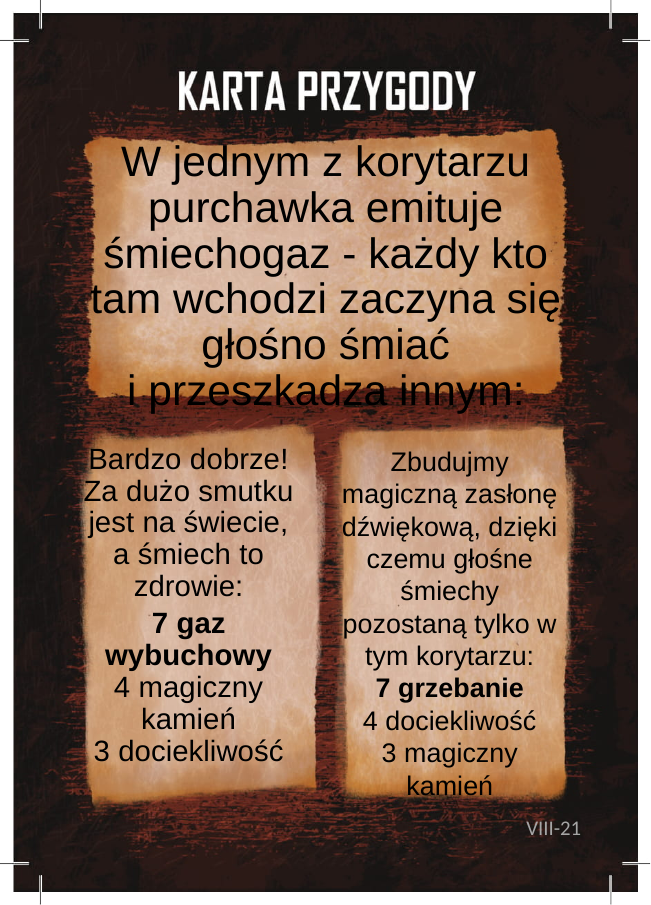

# W jednym z korytarzu purchawka emituje śmiechogaz - każdy kto tam wchodzi zaczyna się głośno śmiać i przeszkadza innym:
Bardzo dobrze! Za dużo smutku jest na świecie,
a śmiech to zdrowie:
7 gaz wybuchowy
4 magiczny kamień
3 dociekliwość
Zbudujmy magiczną zasłonę dźwiękową, dzięki czemu głośne śmiechy pozostaną tylko w tym korytarzu:
7 grzebanie
4 dociekliwość
3 magiczny kamień
VIII-21